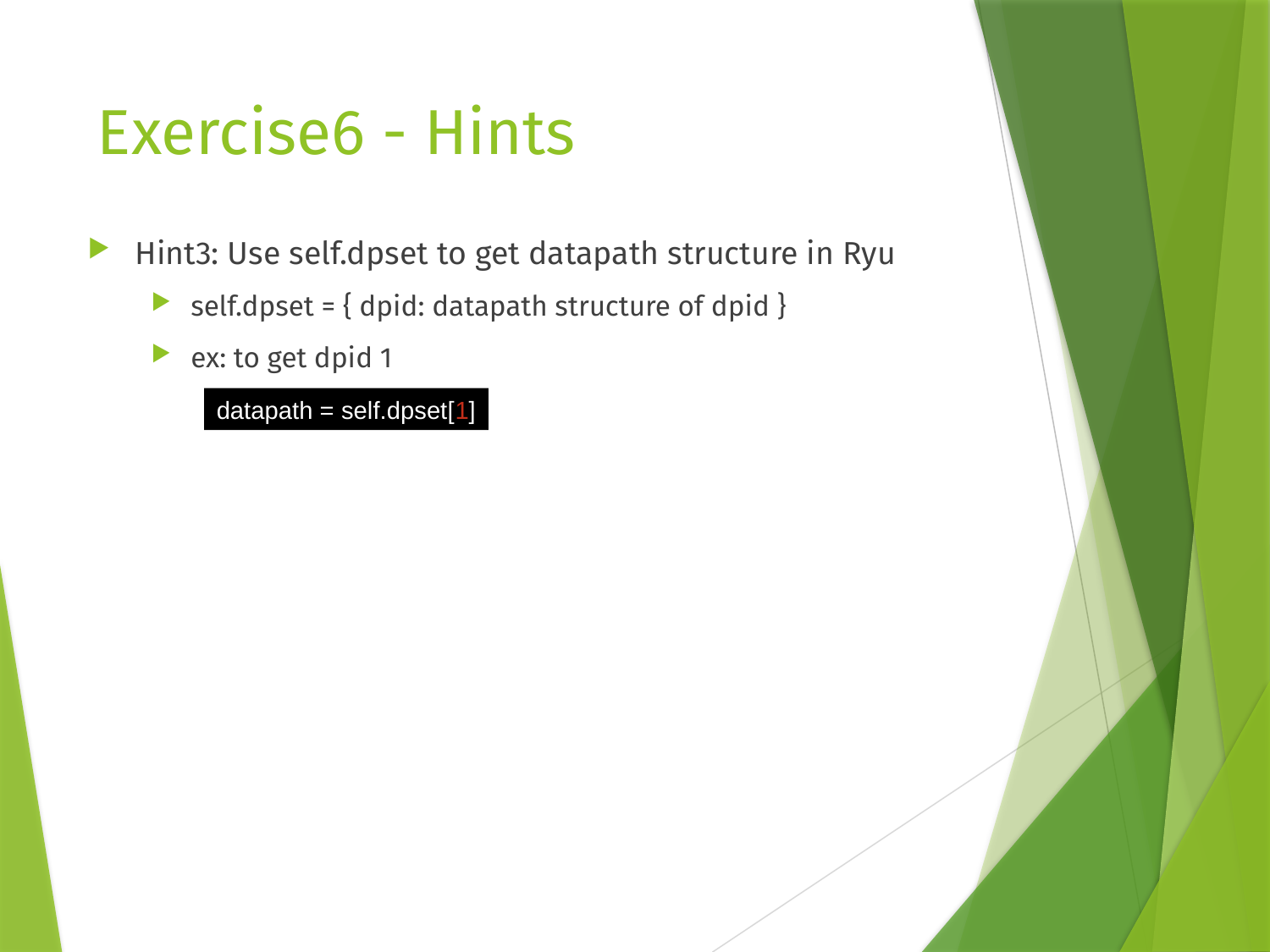

# Exercise6 - Hints
Hint3: Use self.dpset to get datapath structure in Ryu
self.dpset = { dpid: datapath structure of dpid }
ex: to get dpid 1

datapath = self.dpset[1]